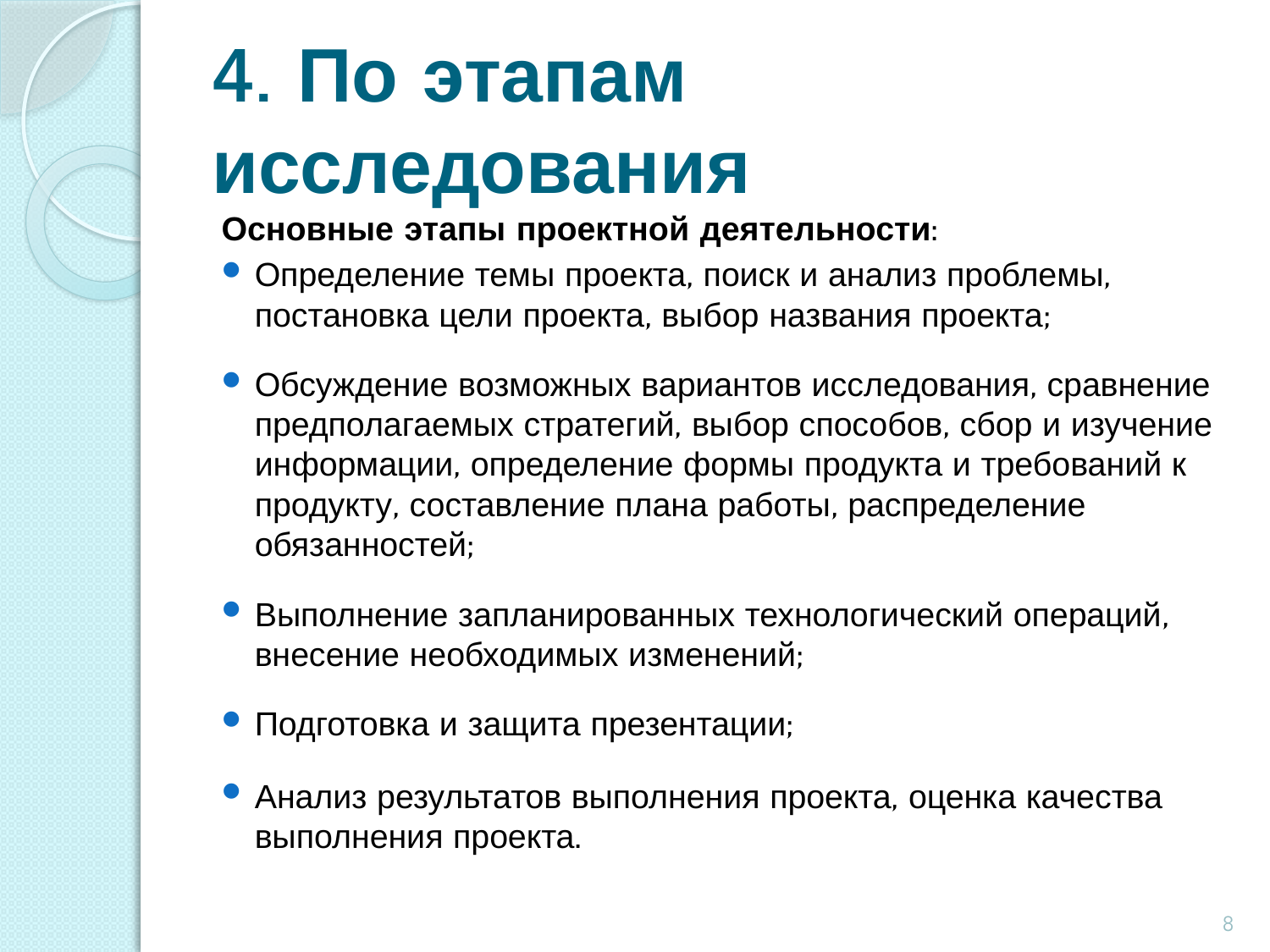

# 4. По этапам исследования
Основные этапы проектной деятельности:
Определение темы проекта, поиск и анализ проблемы, постановка цели проекта, выбор названия проекта;

Обсуждение возможных вариантов исследования, сравнение предполагаемых стратегий, выбор способов, сбор и изучение информации, определение формы продукта и требований к продукту, составление плана работы, распределение обязанностей;

Выполнение запланированных технологический операций, внесение необходимых изменений;

Подготовка и защита презентации;

Анализ результатов выполнения проекта, оценка качества выполнения проекта.

8